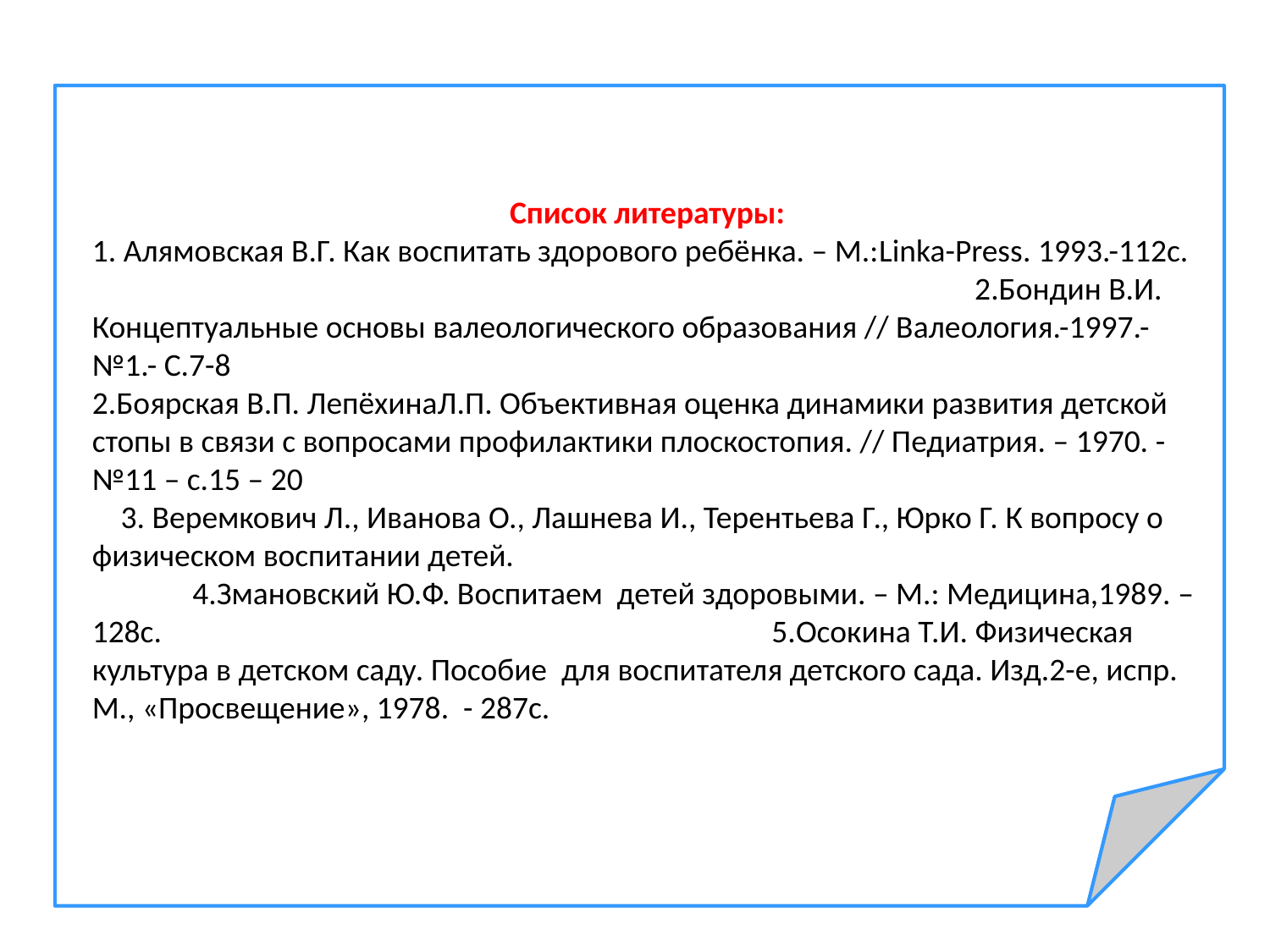

Список литературы:
1. Алямовская В.Г. Как воспитать здорового ребёнка. – М.:Linka-Press. 1993.-112с.                                                                                                                             2.Бондин В.И. Концептуальные основы валеологического образования // Валеология.-1997.-№1.- С.7-8                                                                                                                                   2.Боярская В.П. ЛепёхинаЛ.П. Объективная оценка динамики развития детской стопы в связи с вопросами профилактики плоскостопия. // Педиатрия. – 1970. - №11 – с.15 – 20                                                                                                                                 3. Веремкович Л., Иванова О., Лашнева И., Терентьева Г., Юрко Г. К вопросу о физическом воспитании детей.                                                                                                              4.Змановский Ю.Ф. Воспитаем  детей здоровыми. – М.: Медицина,1989. – 128с.                                                                                     5.Осокина Т.И. Физическая культура в детском саду. Пособие  для воспитателя детского сада. Изд.2-е, испр. М., «Просвещение», 1978.  - 287с.